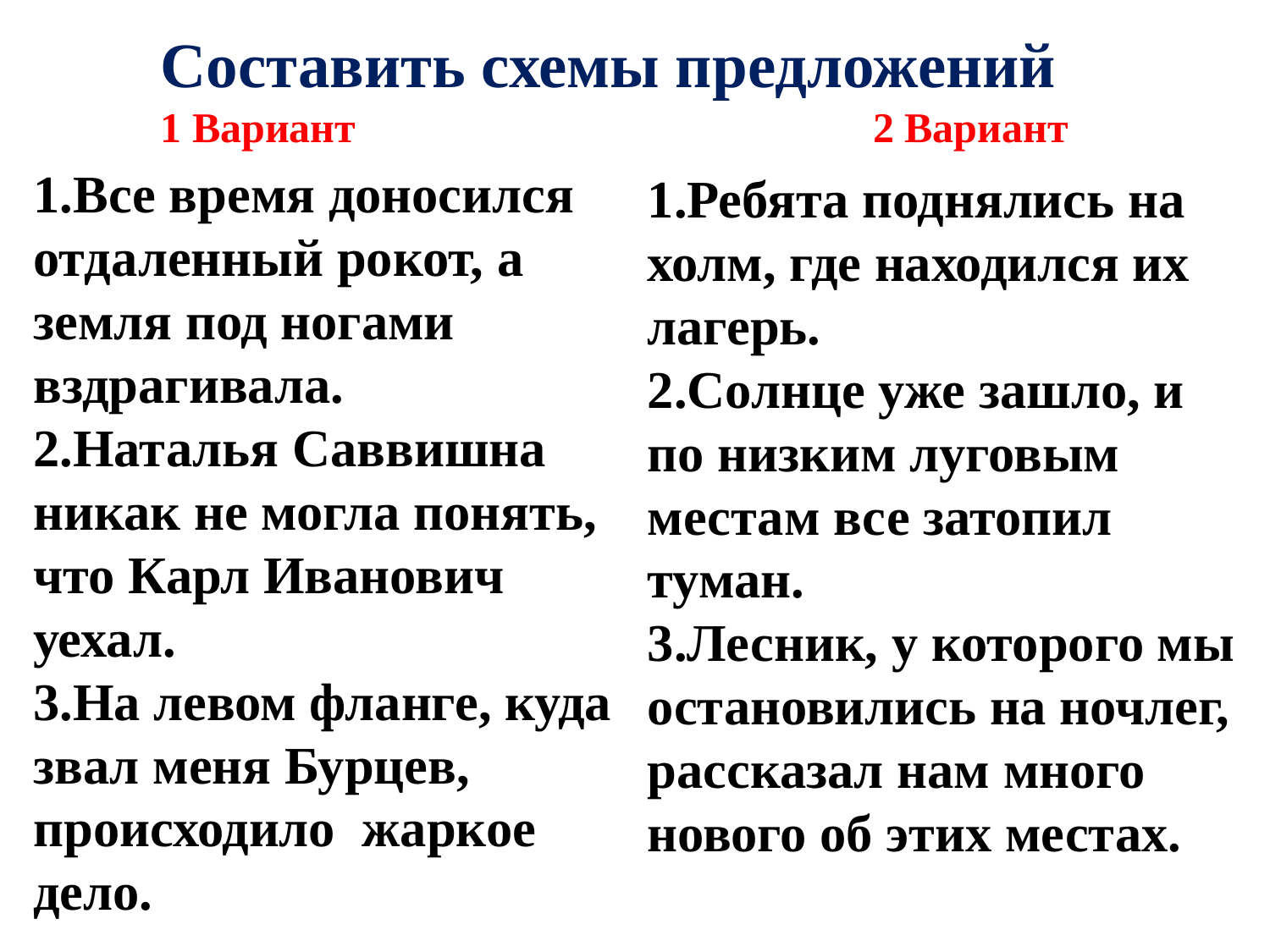

Составить схемы предложений
1 Вариант                                                          2 Вариант
1.Все время доносился отдаленный рокот, а земля под ногами вздрагивала.
2.Наталья Саввишна никак не могла понять, что Карл Иванович уехал.
3.На левом фланге, куда звал меня Бурцев, происходило  жаркое дело.
1.Ребята поднялись на холм, где находился их лагерь.
2.Солнце уже зашло, и по низким луговым местам все затопил туман.
3.Лесник, у которого мы остановились на ночлег, рассказал нам много нового об этих местах.